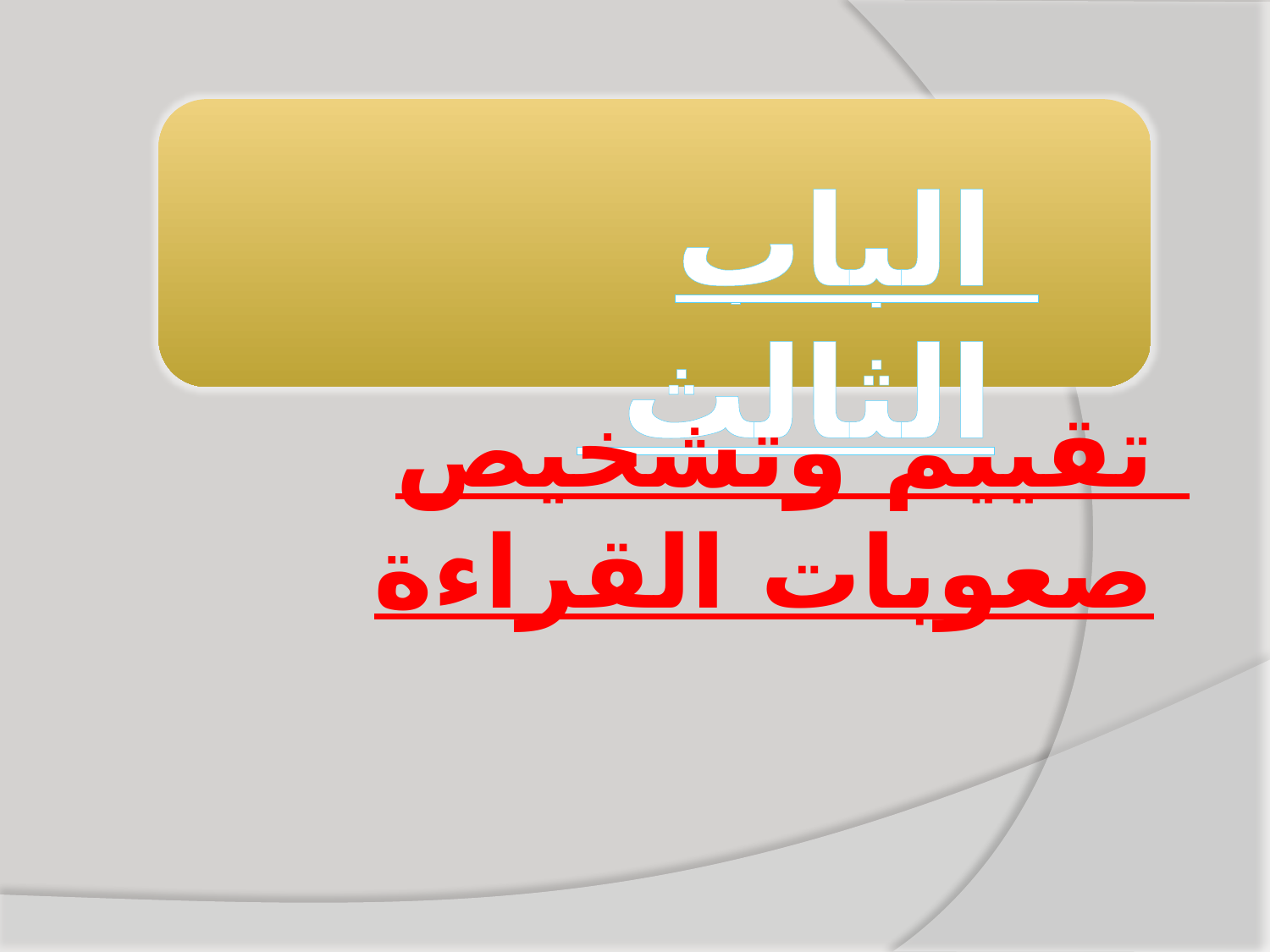

# الباب الثالث

تقييم وتشخيص صعوبات القراءة